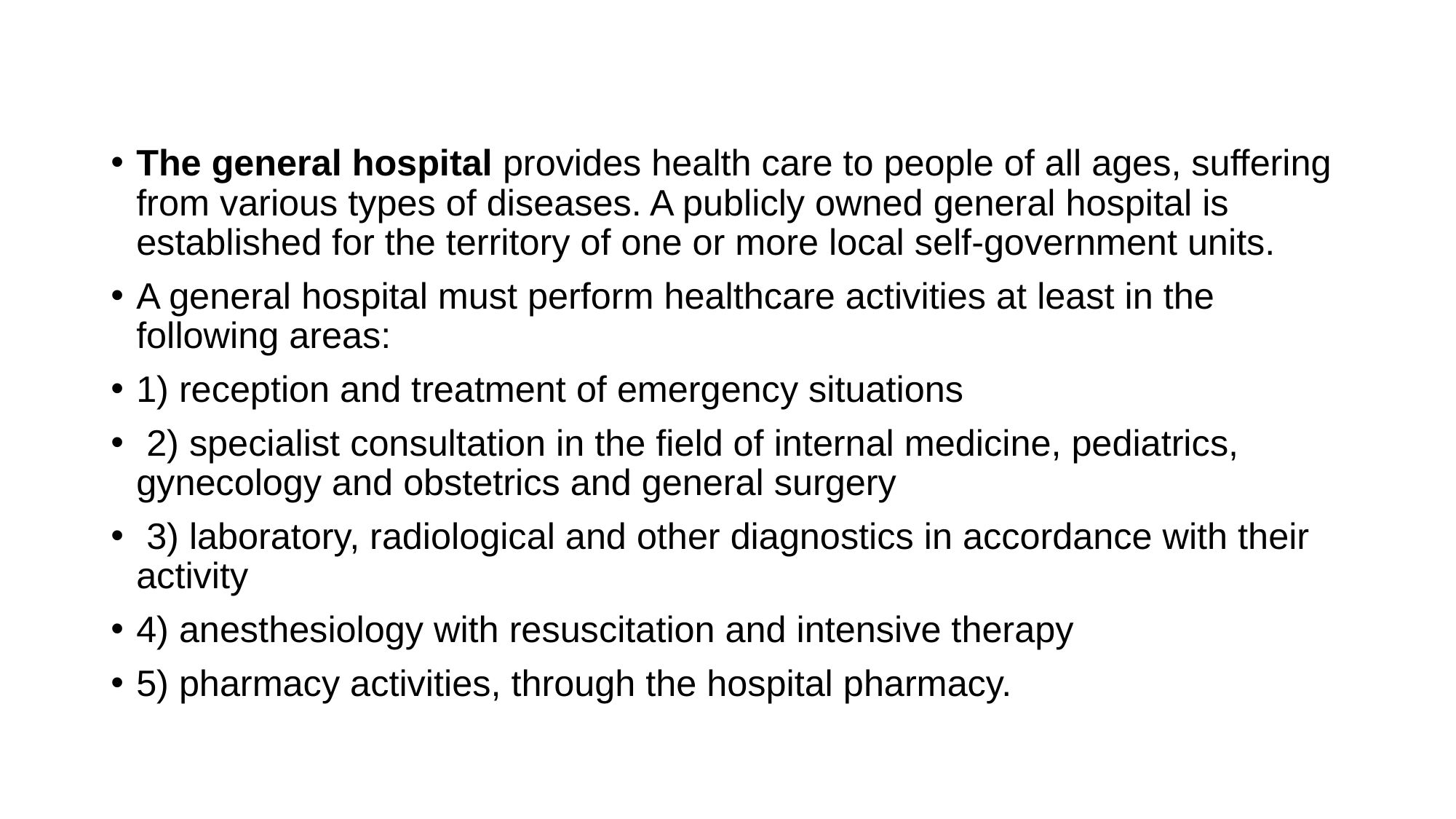

#
The general hospital provides health care to people of all ages, suffering from various types of diseases. A publicly owned general hospital is established for the territory of one or more local self-government units.
A general hospital must perform healthcare activities at least in the following areas:
1) reception and treatment of emergency situations
 2) specialist consultation in the field of internal medicine, pediatrics, gynecology and obstetrics and general surgery
 3) laboratory, radiological and other diagnostics in accordance with their activity
4) anesthesiology with resuscitation and intensive therapy
5) pharmacy activities, through the hospital pharmacy.